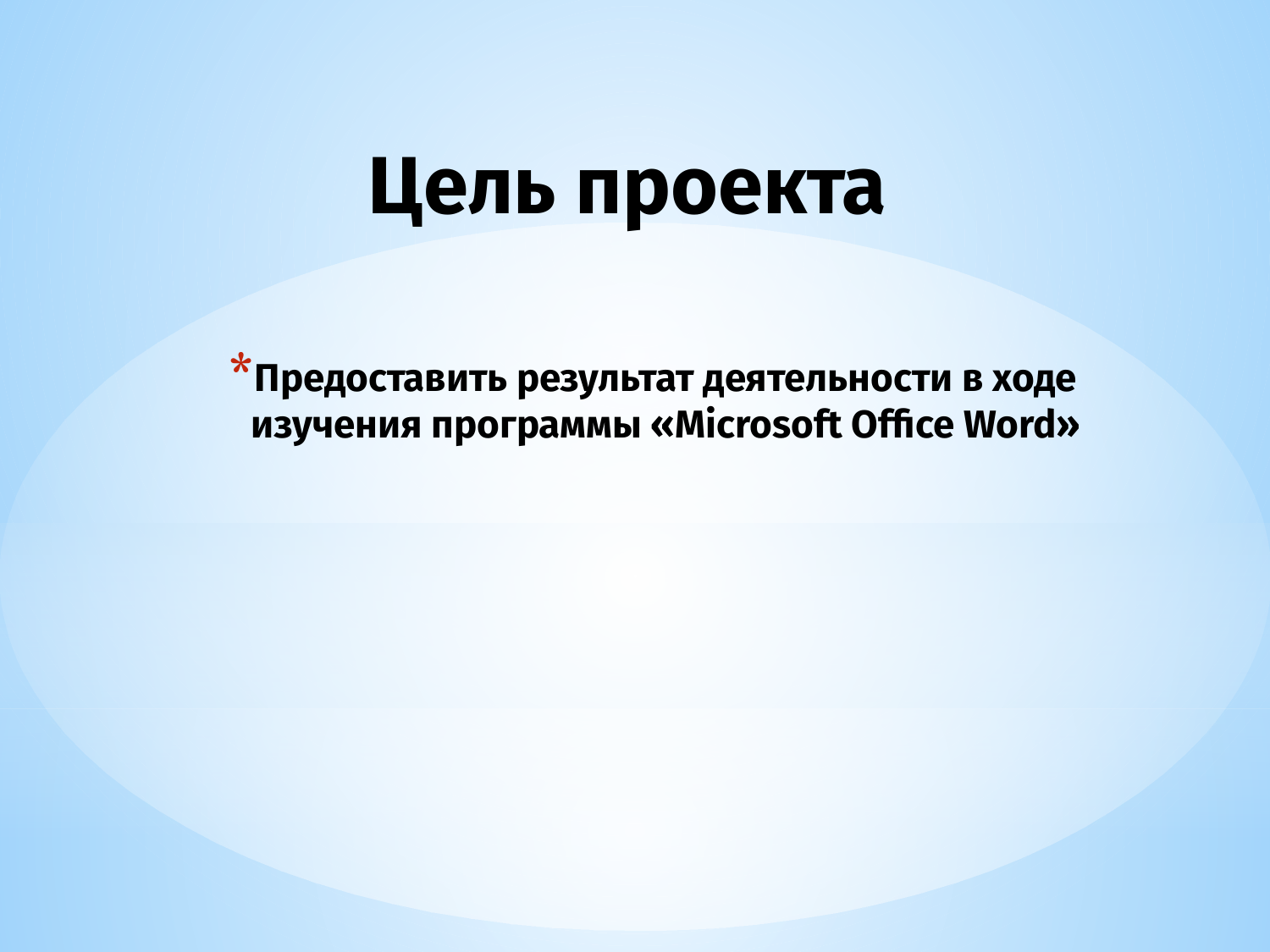

# Цель проекта
Предоставить результат деятельности в ходе изучения программы «Microsoft Office Word»